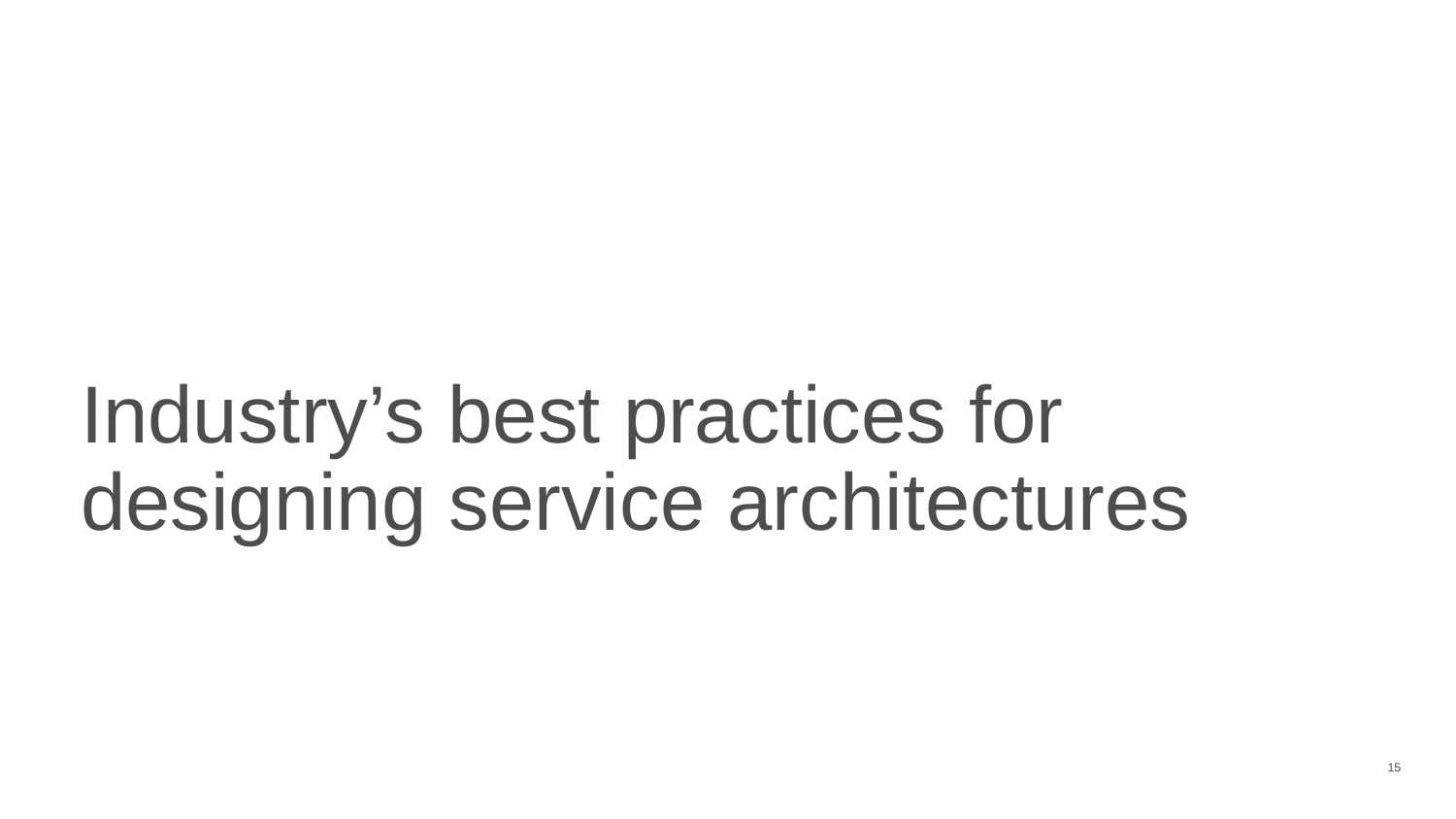

# Industry’s best practices for designing service architectures